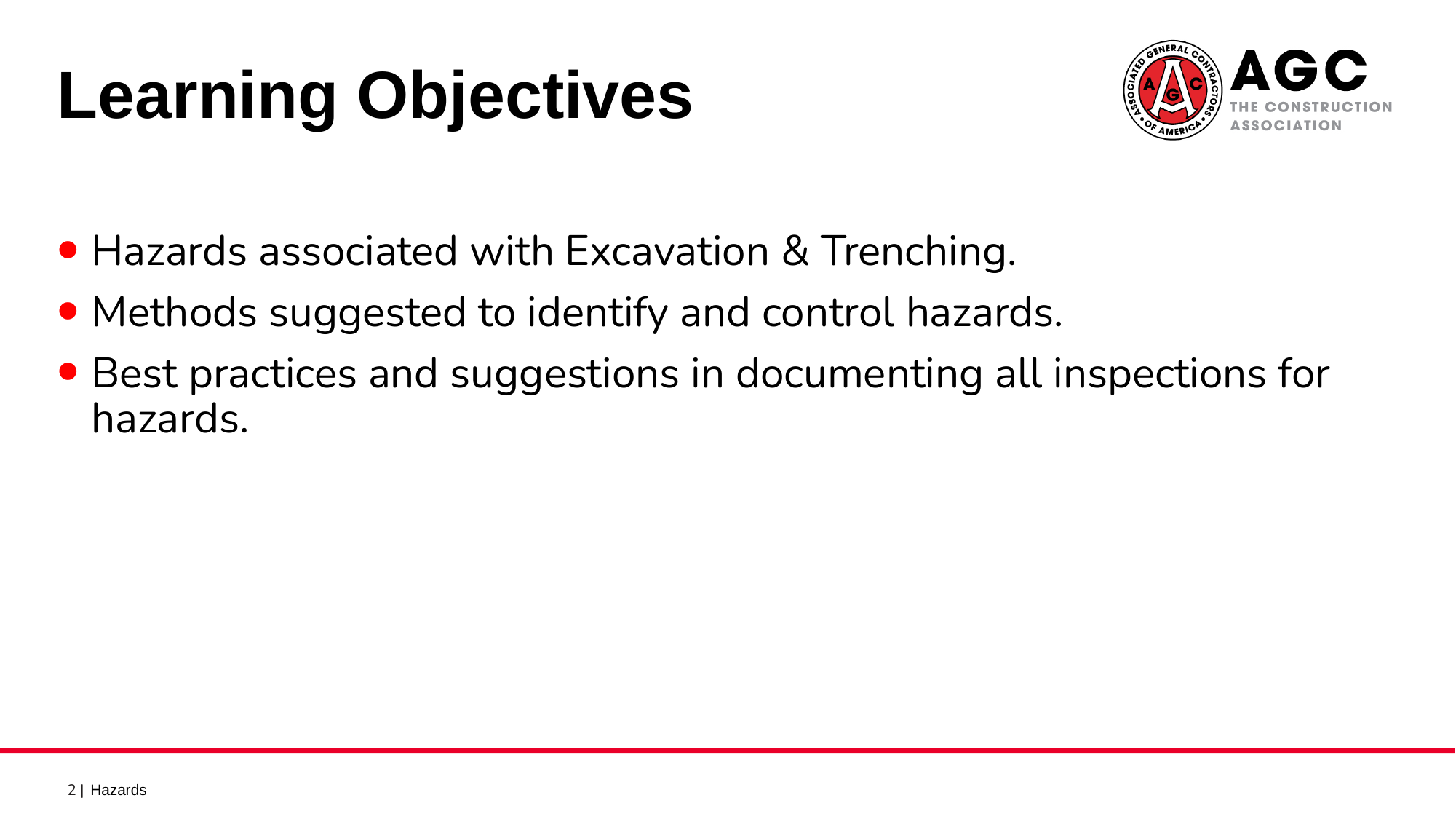

Learning Objectives
Hazards associated with Excavation & Trenching.
Methods suggested to identify and control hazards.
Best practices and suggestions in documenting all inspections for hazards.

Hazards